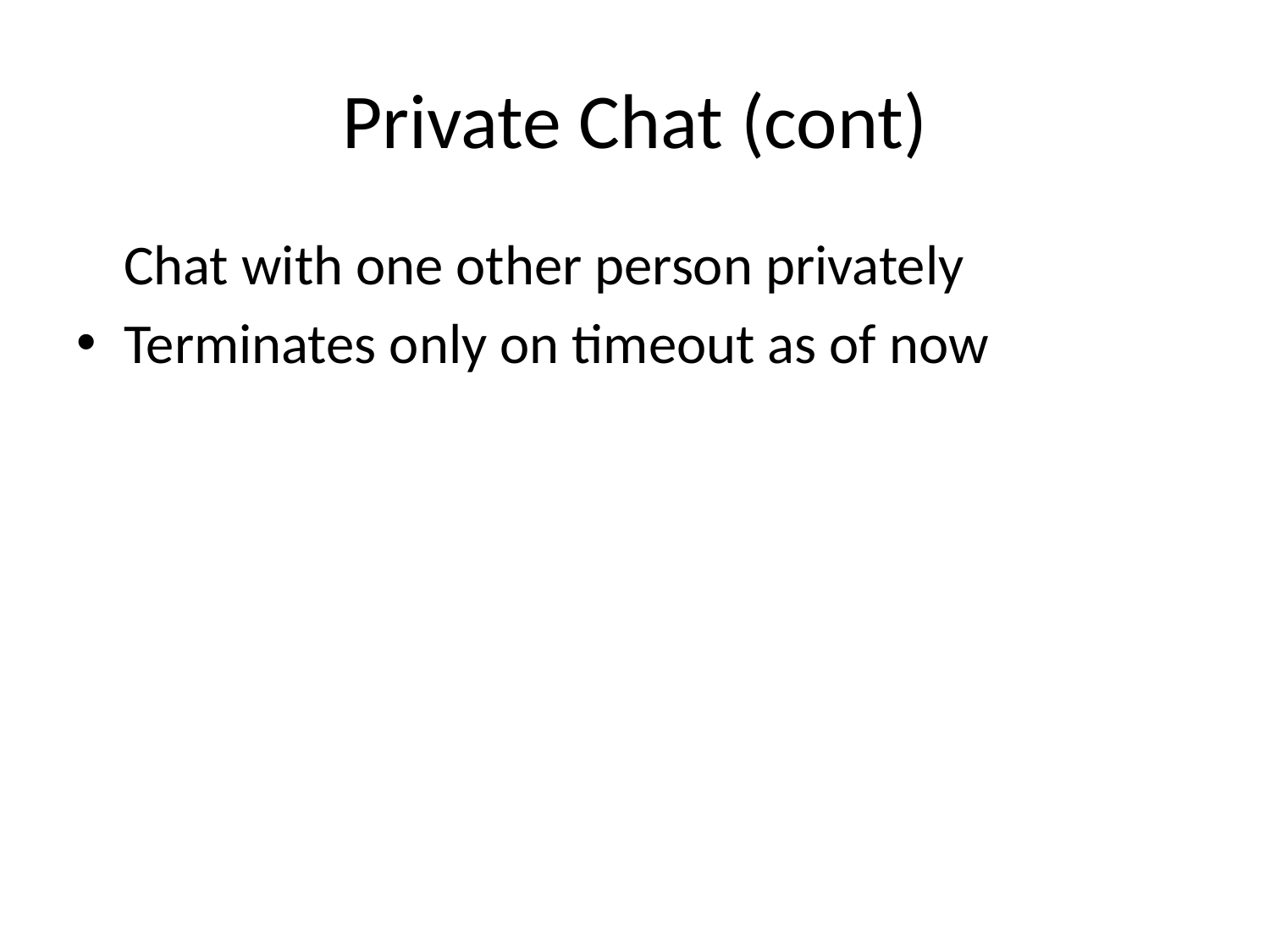

# Private Chat (cont)
	Chat with one other person privately
Terminates only on timeout as of now